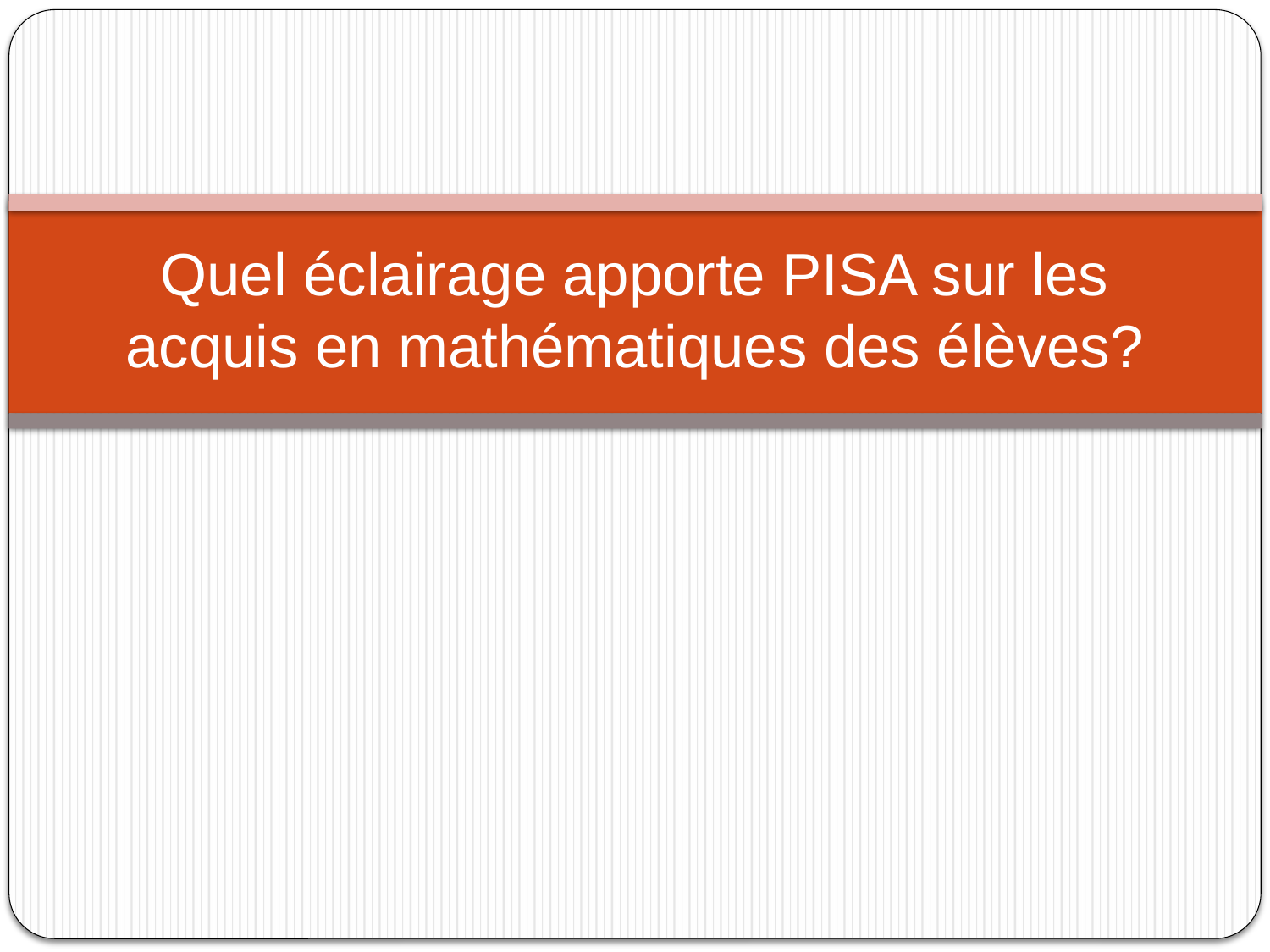

# Quel éclairage apporte PISA sur les acquis en mathématiques des élèves?